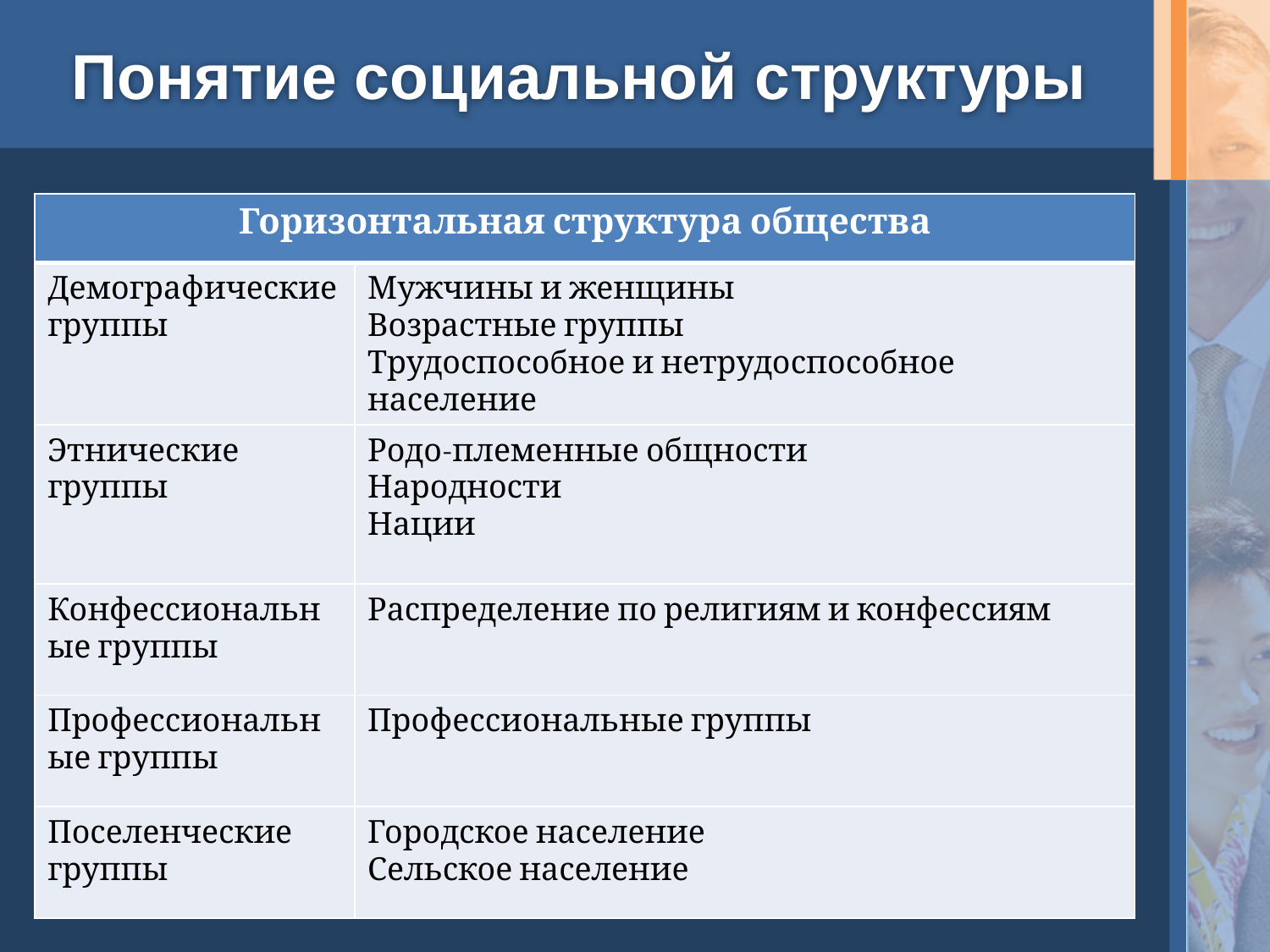

# Понятие социальной структуры
| Горизонтальная структура общества |  |
| --- | --- |
| Демографические группы | Мужчины и женщины Возрастные группы Трудоспособное и нетрудоспособное население |
| Этнические группы | Родо-племенные общности Народности Нации |
| Конфессиональные группы | Распределение по религиям и конфессиям |
| Профессиональные группы | Профессиональные группы |
| Поселенческие группы | Городское население Сельское население |